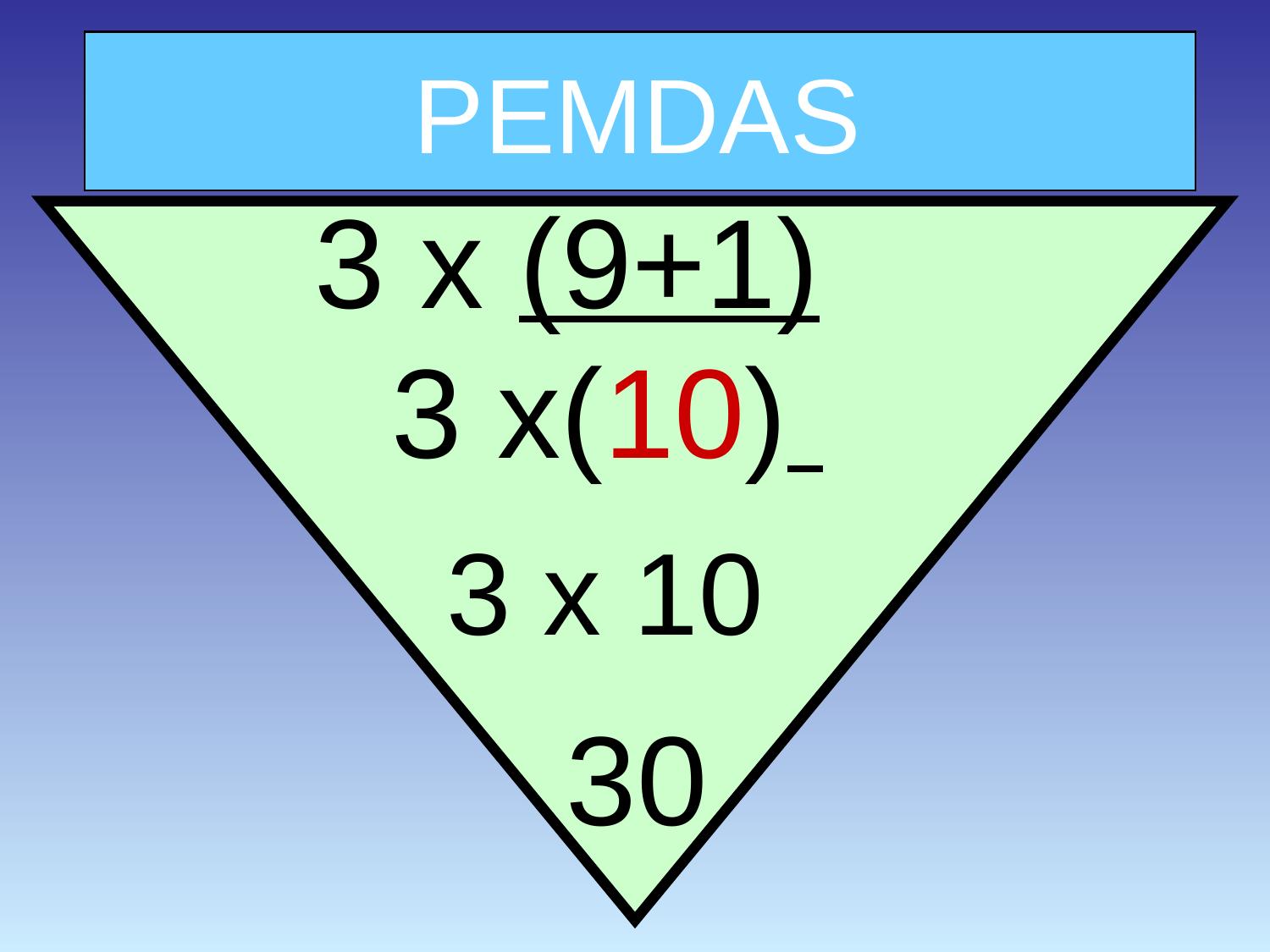

# PEMDAS
3 x (9+1)

3 x(10)
3 x 10
30